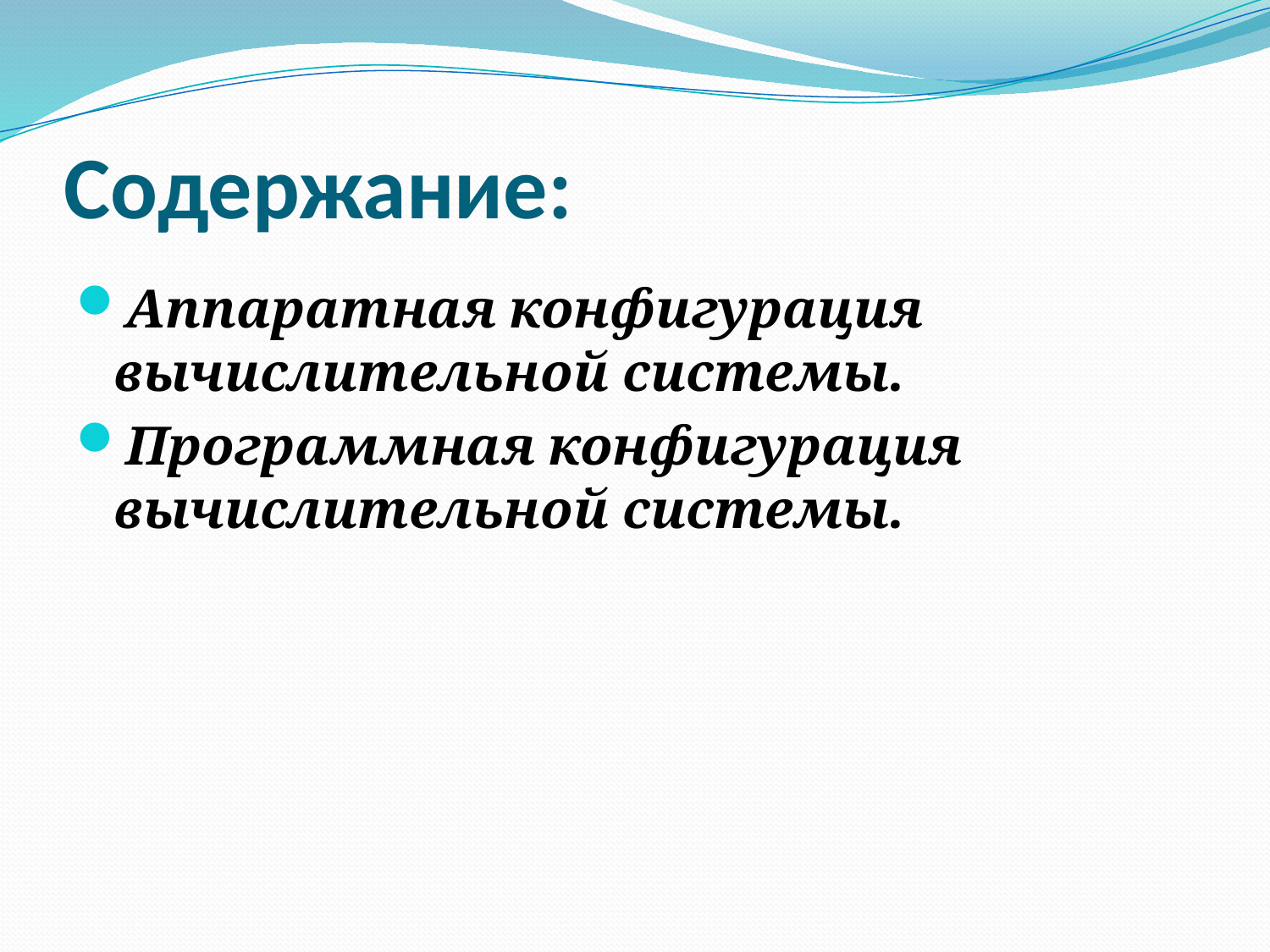

# Содержание:
Аппаратная конфигурация вычислительной системы.
Программная конфигурация вычислительной системы.